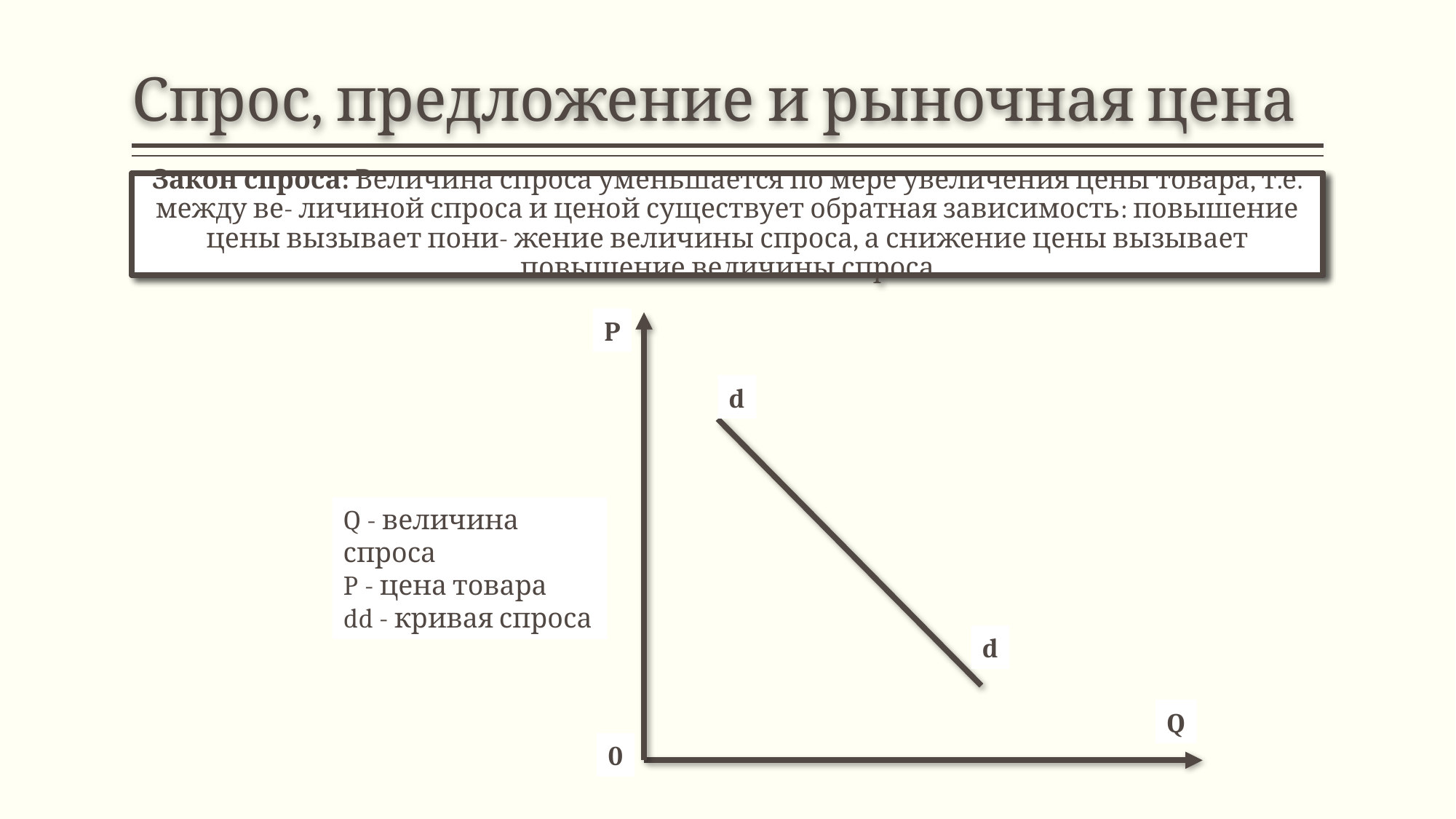

# Спрос, предложение и рыночная цена

Закон спроса: Величина спроса уменьшается по мере увеличения цены товара, т.е. между ве- личиной спроса и ценой существует обратная зависимость: повышение цены вызывает пони- жение величины спроса, а снижение цены вызывает повышение величины спроса
P
d
d
Q
0
Q - величина спроса
P - цена товара
dd - кривая спроса